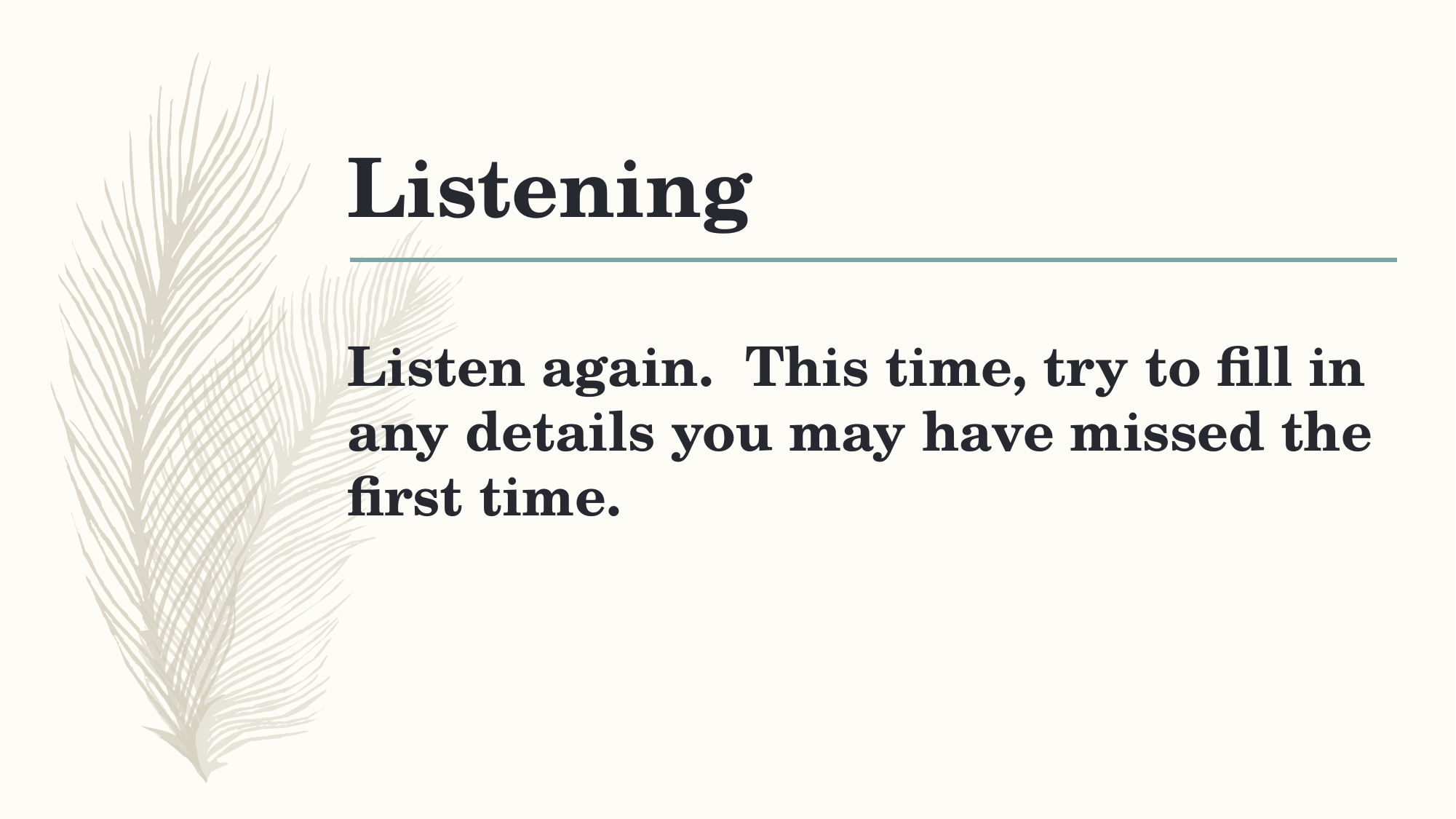

Listening

Listen again.  This time, try to fill in any details you may have missed the first time.